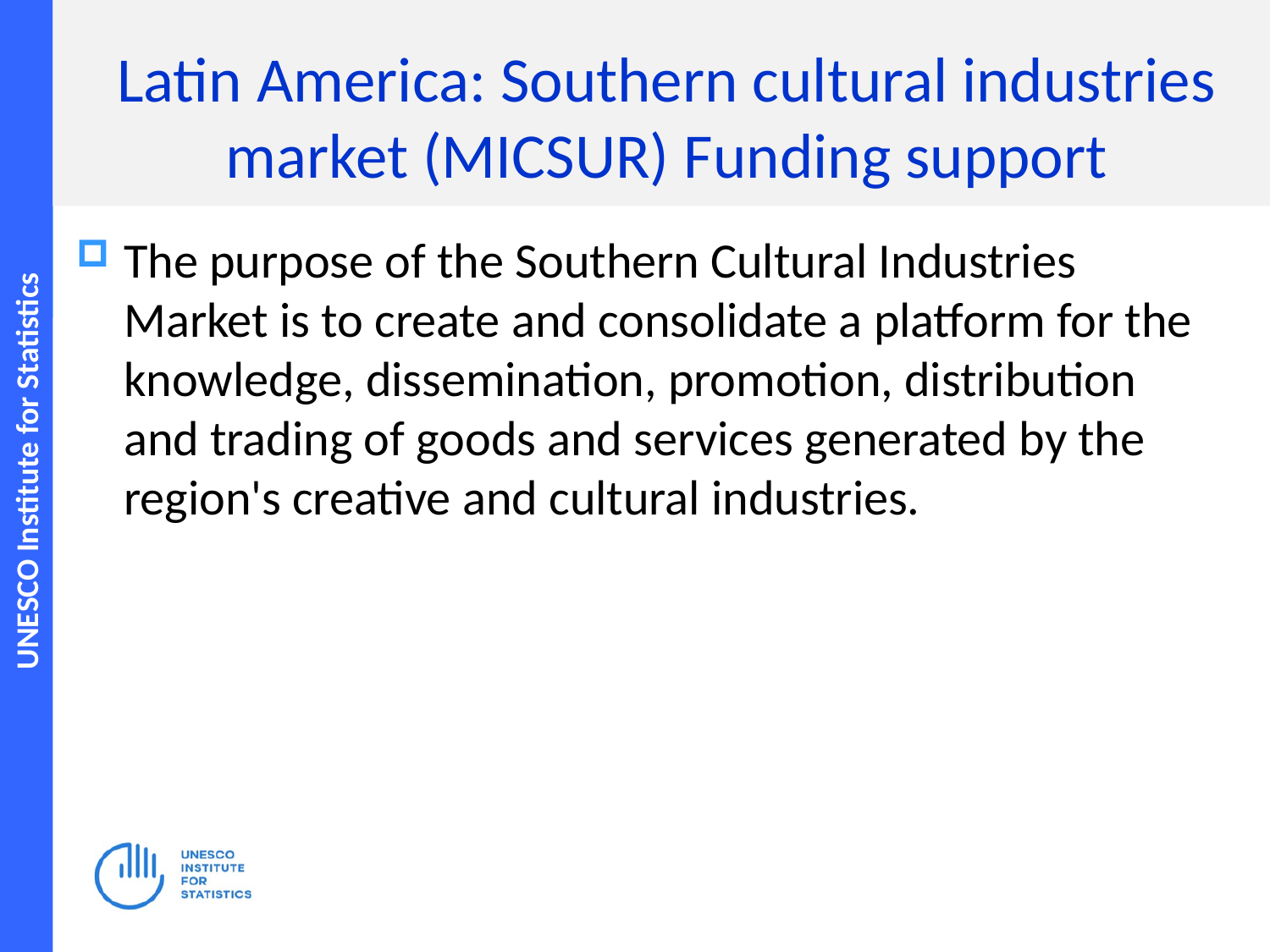

# Latin America: Southern cultural industries market (MICSUR) Funding support
The purpose of the Southern Cultural Industries Market is to create and consolidate a platform for the knowledge, dissemination, promotion, distribution and trading of goods and services generated by the region's creative and cultural industries.